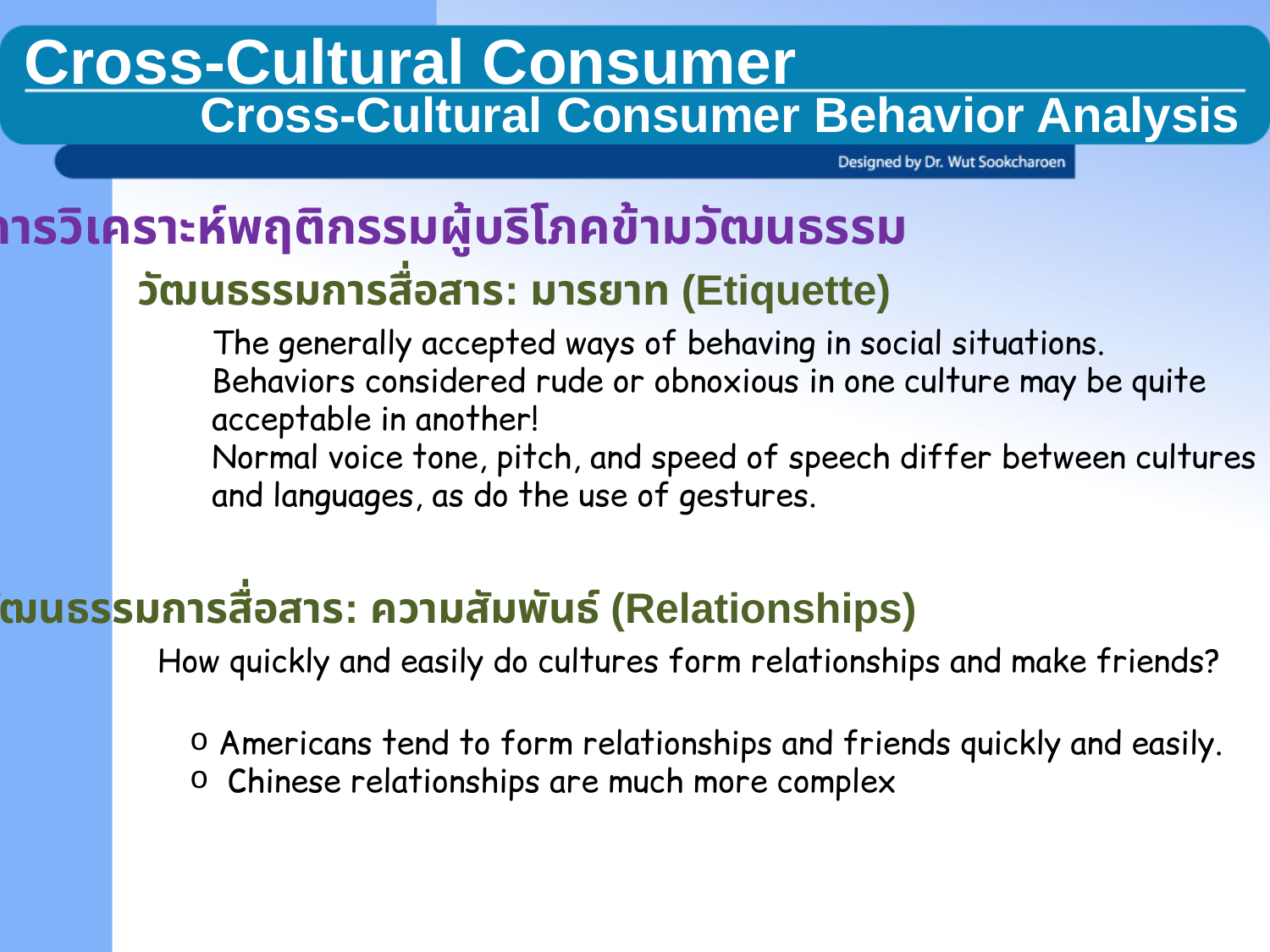

Cross-Cultural Consumer
Cross-Cultural Consumer Behavior Analysis
การวิเคราะห์พฤติกรรมผู้บริโภคข้ามวัฒนธรรม
วัฒนธรรมการสื่อสาร: มารยาท (Etiquette)
The generally accepted ways of behaving in social situations.
Behaviors considered rude or obnoxious in one culture may be quite acceptable in another!
Normal voice tone, pitch, and speed of speech differ between cultures and languages, as do the use of gestures.
วัฒนธรรมการสื่อสาร: ความสัมพันธ์ (Relationships)
How quickly and easily do cultures form relationships and make friends?
 Americans tend to form relationships and friends quickly and easily.
  Chinese relationships are much more complex